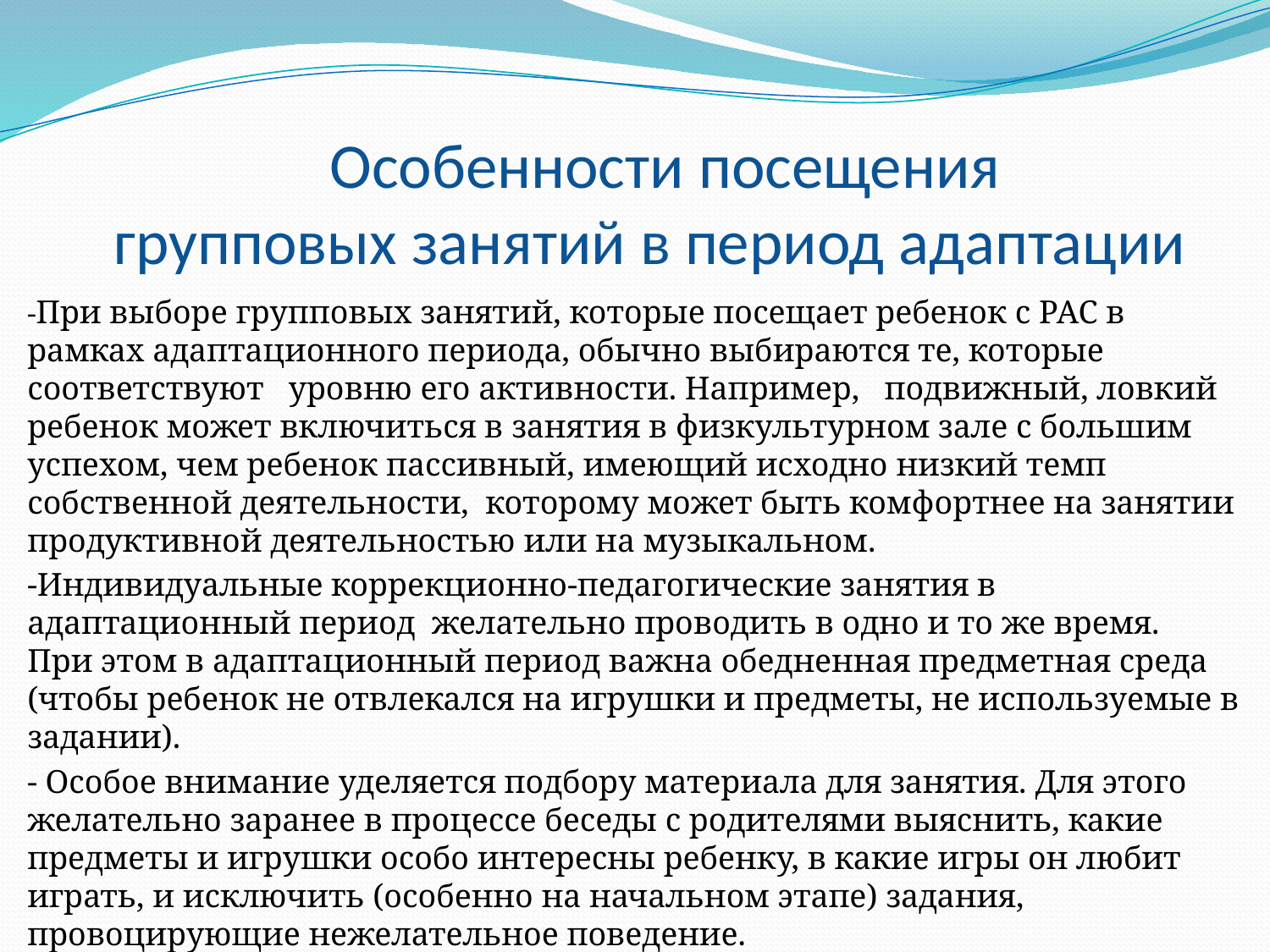

# Особенности посещения групповых занятий в период адаптации
-При выборе групповых занятий, которые посещает ребенок с РАС в рамках адаптационного периода, обычно выбираются те, которые соответствуют   уровню его активности. Например,   подвижный, ловкий ребенок может включиться в занятия в физкультурном зале с большим успехом, чем ребенок пассивный, имеющий исходно низкий темп собственной деятельности,  которому может быть комфортнее на занятии продуктивной деятельностью или на музыкальном.
-Индивидуальные коррекционно-педагогические занятия в адаптационный период  желательно проводить в одно и то же время.    При этом в адаптационный период важна обедненная предметная среда (чтобы ребенок не отвлекался на игрушки и предметы, не используемые в задании).
- Особое внимание уделяется подбору материала для занятия. Для этого желательно заранее в процессе беседы с родителями выяснить, какие предметы и игрушки особо интересны ребенку, в какие игры он любит играть, и исключить (особенно на начальном этапе) задания, провоцирующие нежелательное поведение.